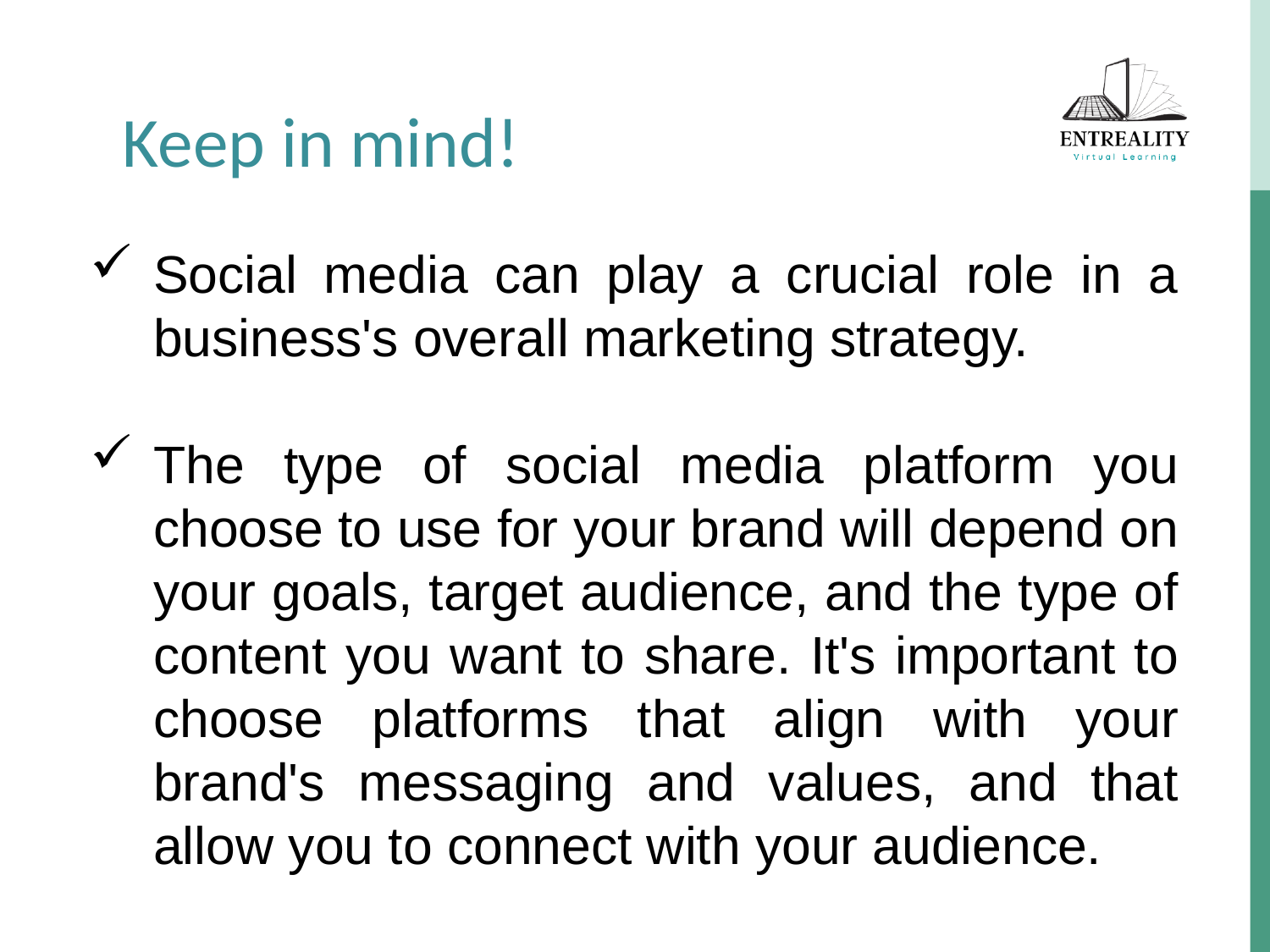

Keep in mind!
Social media can play a crucial role in a business's overall marketing strategy.

The type of social media platform you choose to use for your brand will depend on your goals, target audience, and the type of content you want to share. It's important to choose platforms that align with your brand's messaging and values, and that allow you to connect with your audience.